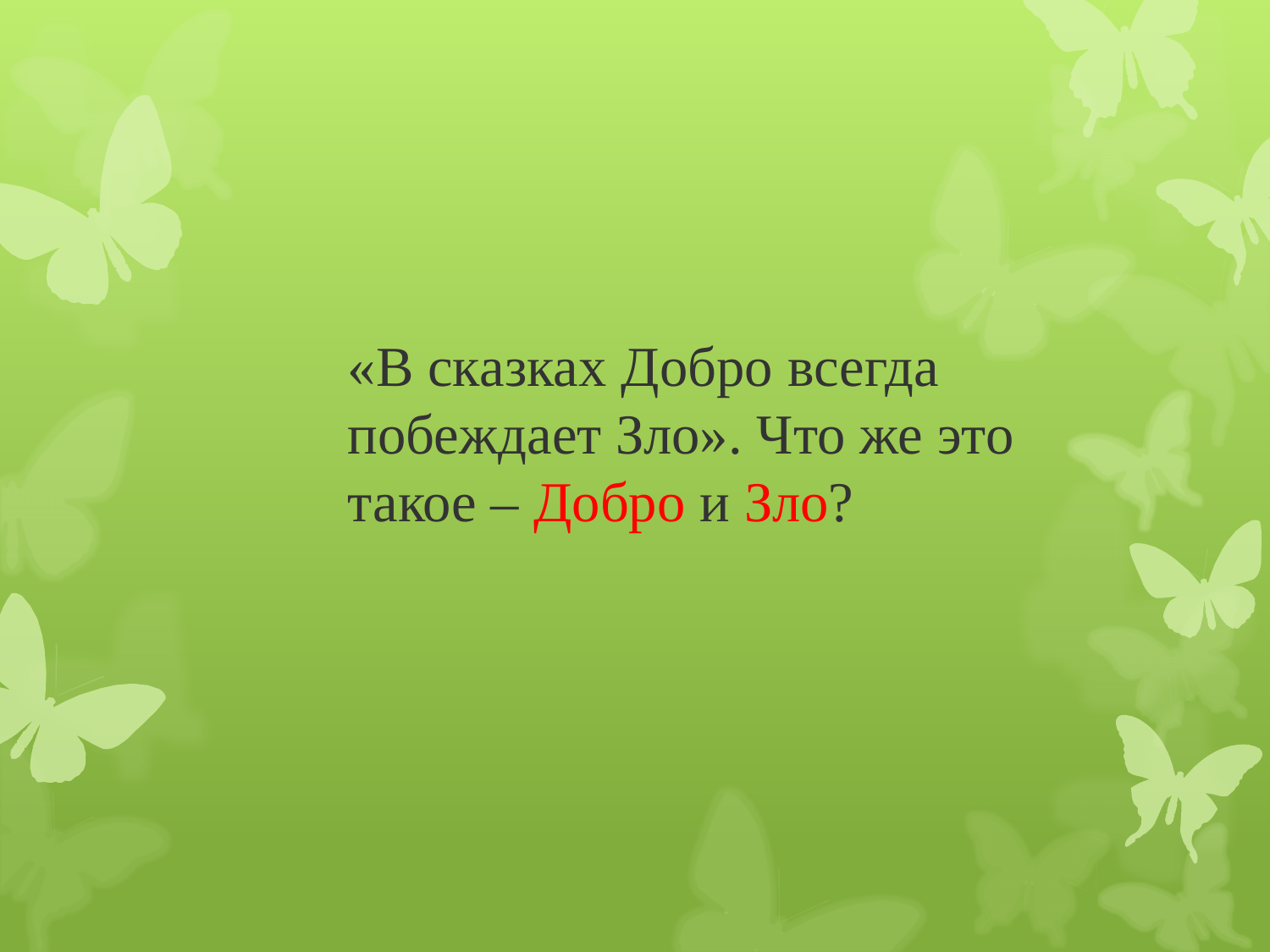

«В сказках Добро всегда побеждает Зло». Что же это такое – Добро и Зло?